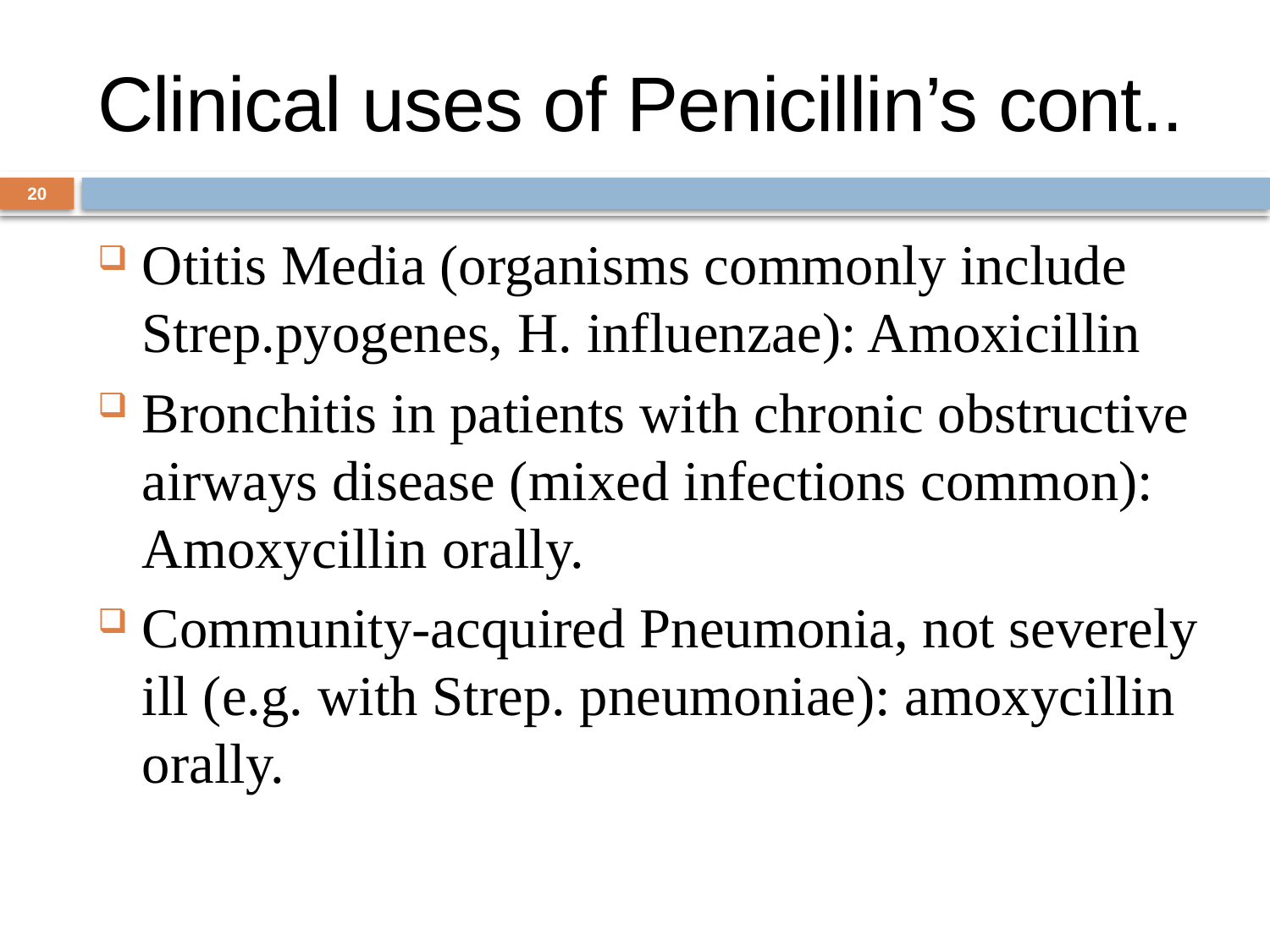

# Clinical uses of Penicillin’s cont..
20
Otitis Media (organisms commonly include Strep.pyogenes, H. influenzae): Amoxicillin
Bronchitis in patients with chronic obstructive airways disease (mixed infections common): Amoxycillin orally.
Community-acquired Pneumonia, not severely ill (e.g. with Strep. pneumoniae): amoxycillin orally.